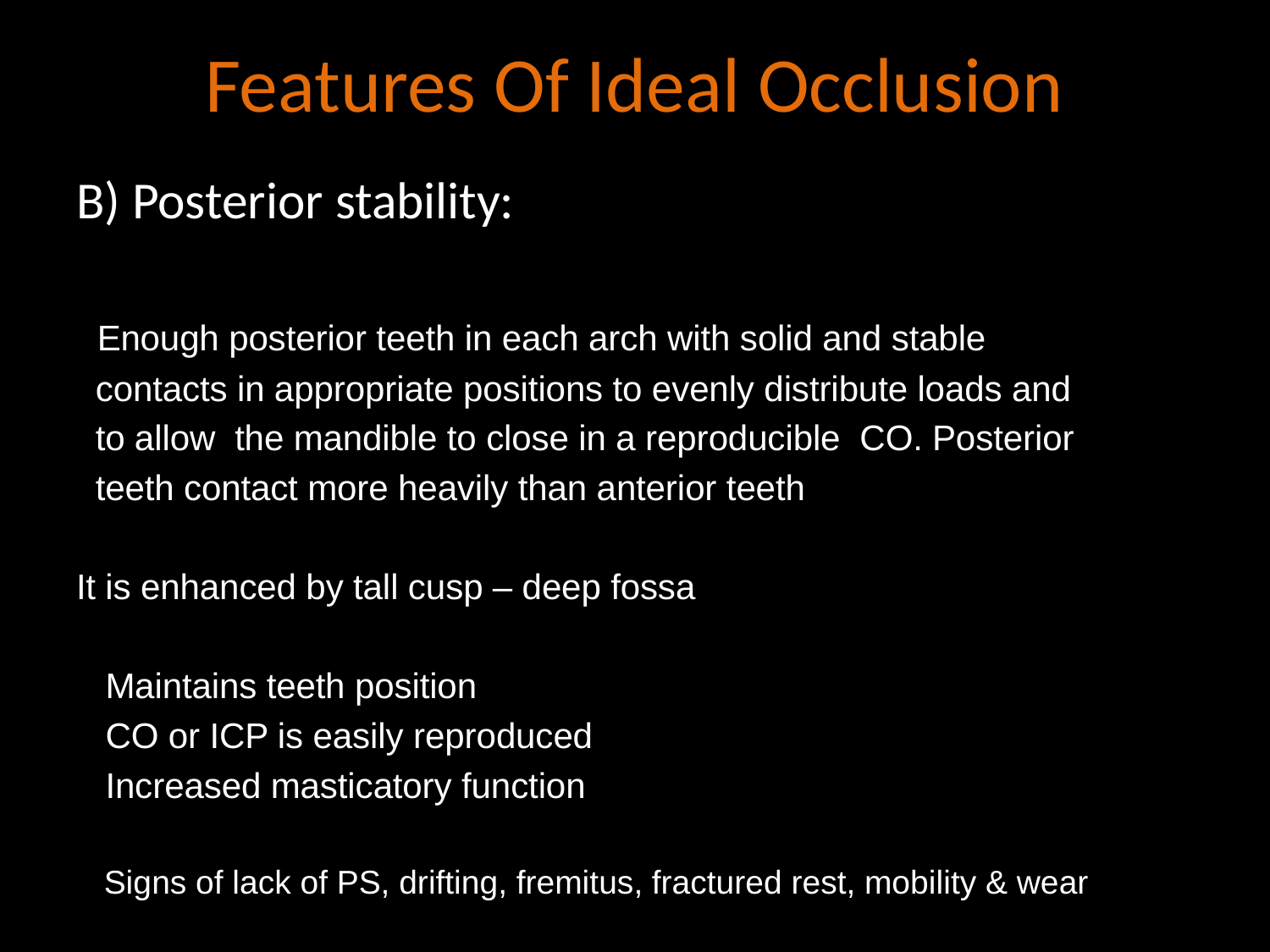

# Features Of Ideal Occlusion
B) Posterior stability:

  Enough posterior teeth in each arch with solid and stable
  contacts in appropriate positions to evenly distribute loads and
  to allow  the mandible to close in a reproducible  CO. Posterior
  teeth contact more heavily than anterior teeth

It is enhanced by tall cusp – deep fossa

   Maintains teeth position
   CO or ICP is easily reproduced
   Increased masticatory function

    Signs of lack of PS, drifting, fremitus, fractured rest, mobility & wear